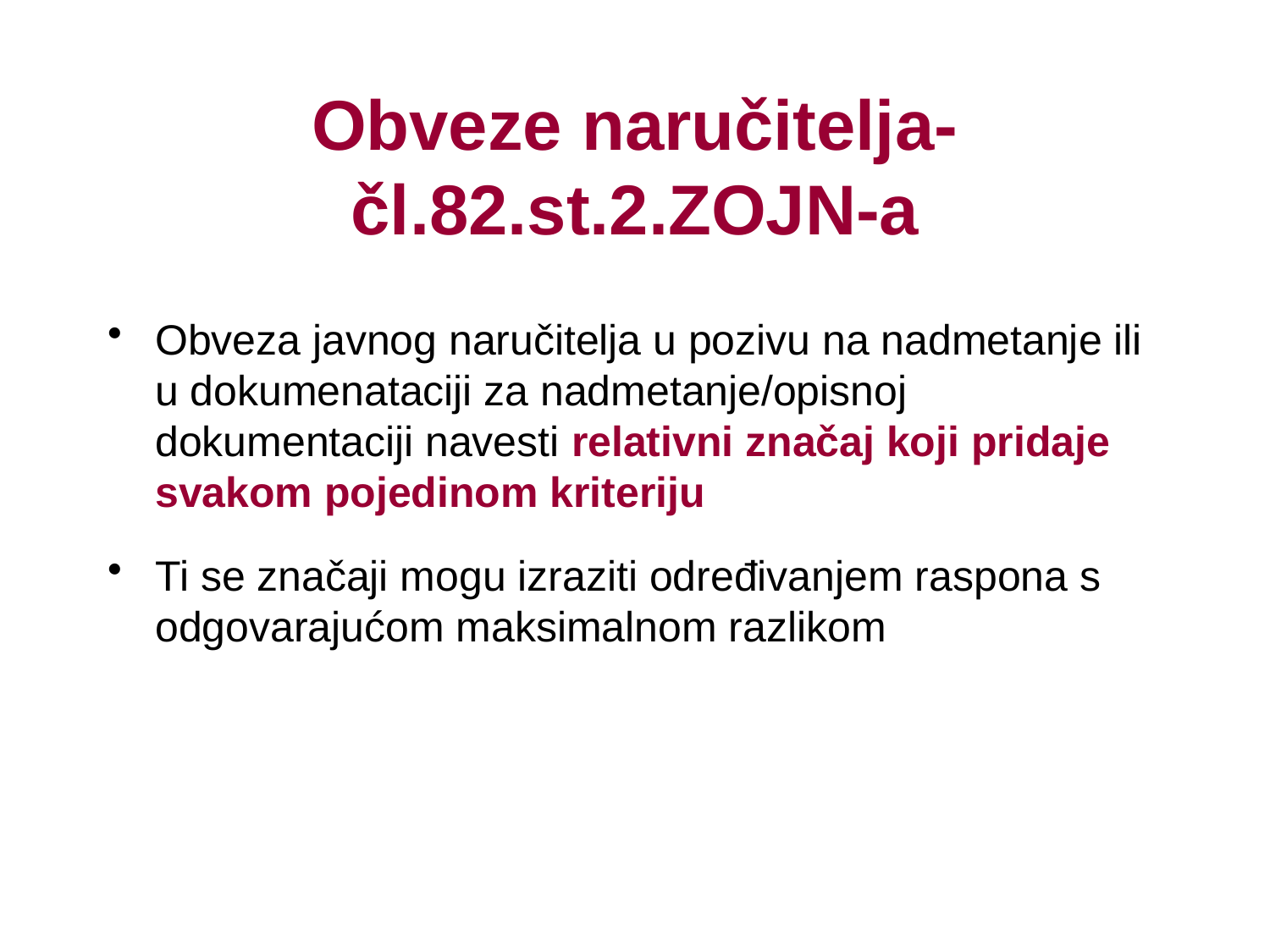

# Obveze naručitelja- čl.82.st.2.ZOJN-a
Obveza javnog naručitelja u pozivu na nadmetanje ili u dokumenataciji za nadmetanje/opisnoj dokumentaciji navesti relativni značaj koji pridaje svakom pojedinom kriteriju

Ti se značaji mogu izraziti određivanjem raspona s odgovarajućom maksimalnom razlikom